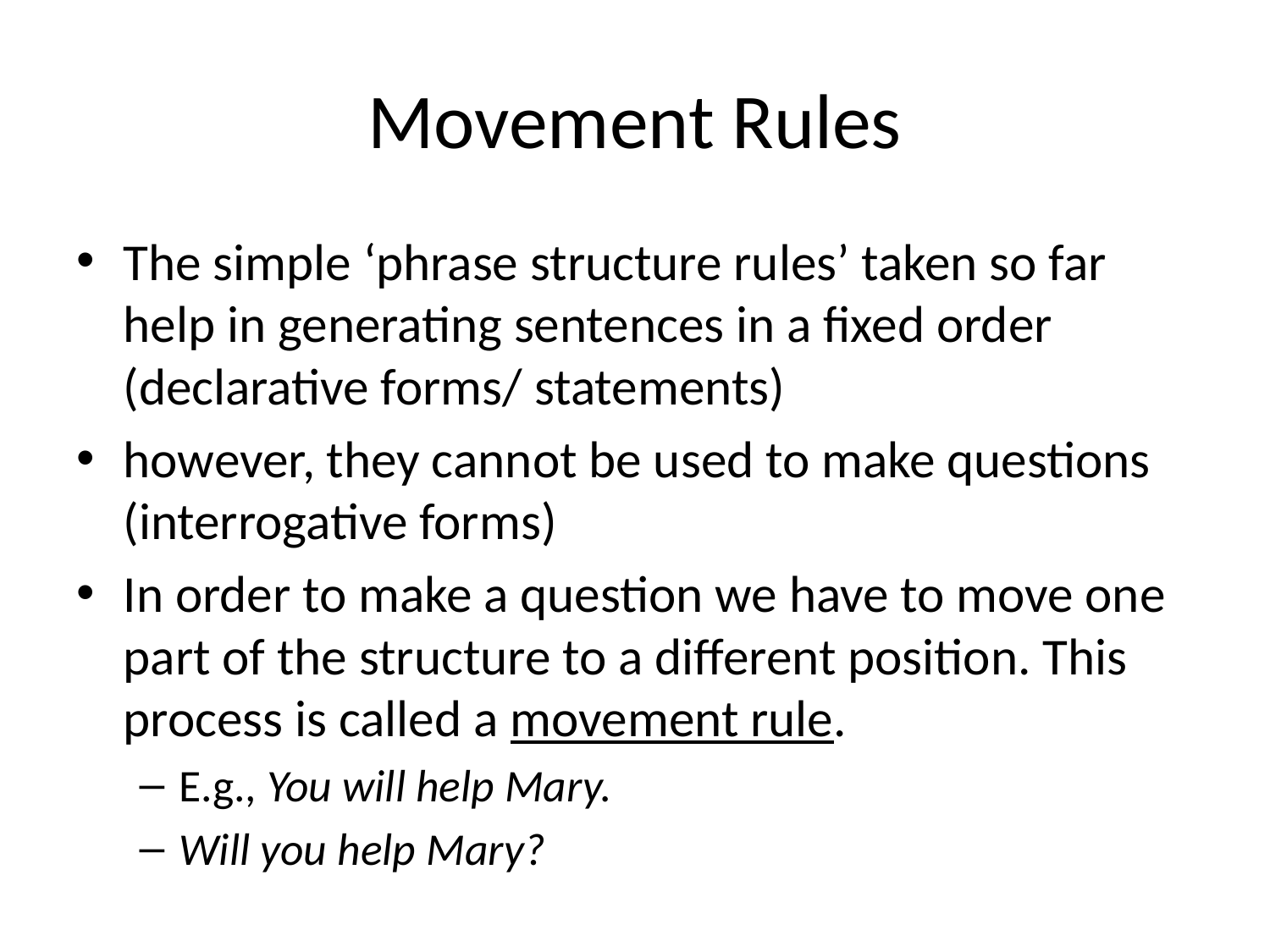

# Movement Rules
The simple ‘phrase structure rules’ taken so far help in generating sentences in a fixed order (declarative forms/ statements)
however, they cannot be used to make questions (interrogative forms)
In order to make a question we have to move one part of the structure to a different position. This process is called a movement rule.
E.g., You will help Mary.
Will you help Mary?